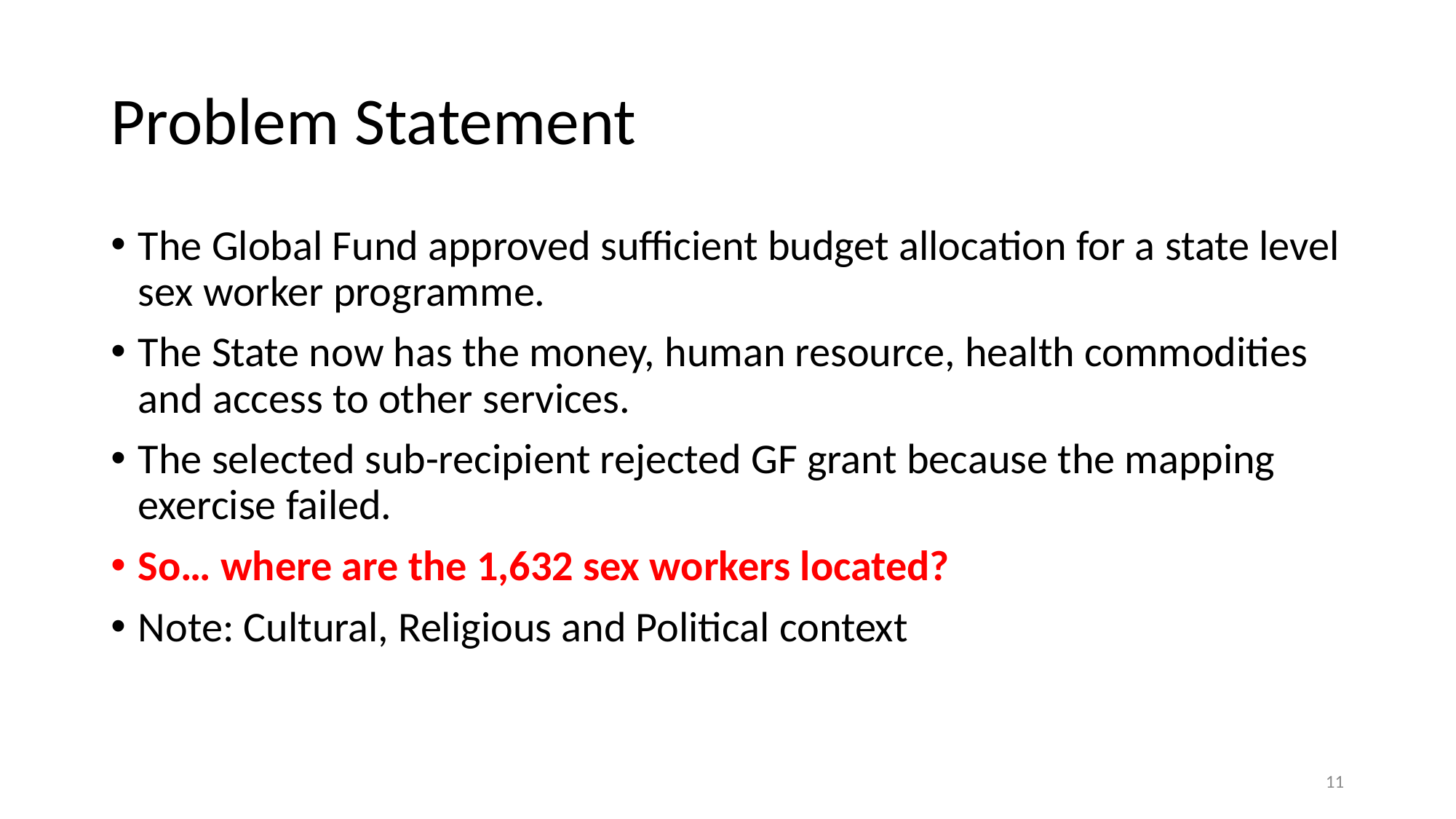

# Problem Statement
The Global Fund approved sufficient budget allocation for a state level sex worker programme.
The State now has the money, human resource, health commodities and access to other services.
The selected sub-recipient rejected GF grant because the mapping exercise failed.
So… where are the 1,632 sex workers located?
Note: Cultural, Religious and Political context
11